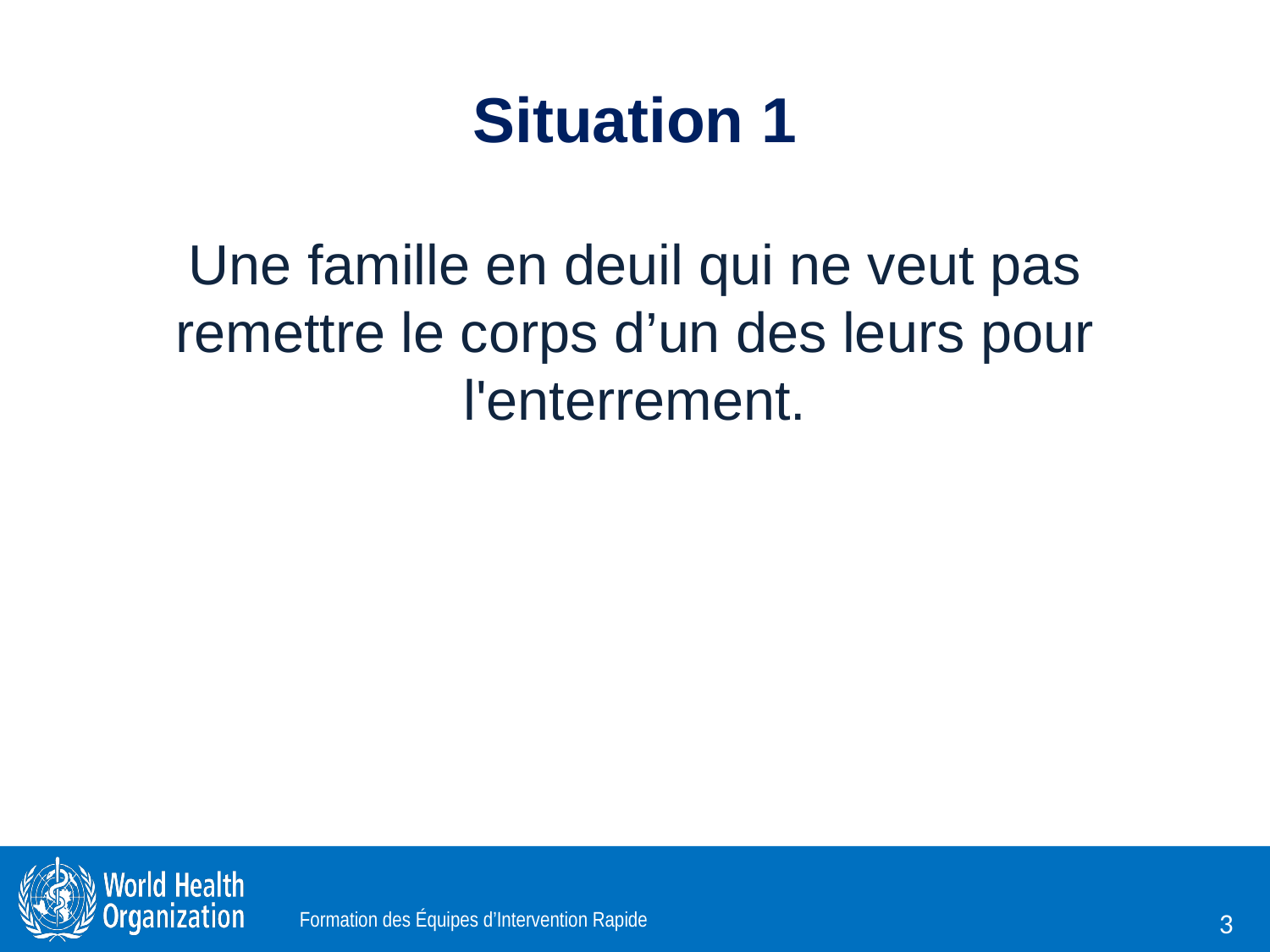

# Situation 1
Une famille en deuil qui ne veut pas remettre le corps d’un des leurs pour l'enterrement.